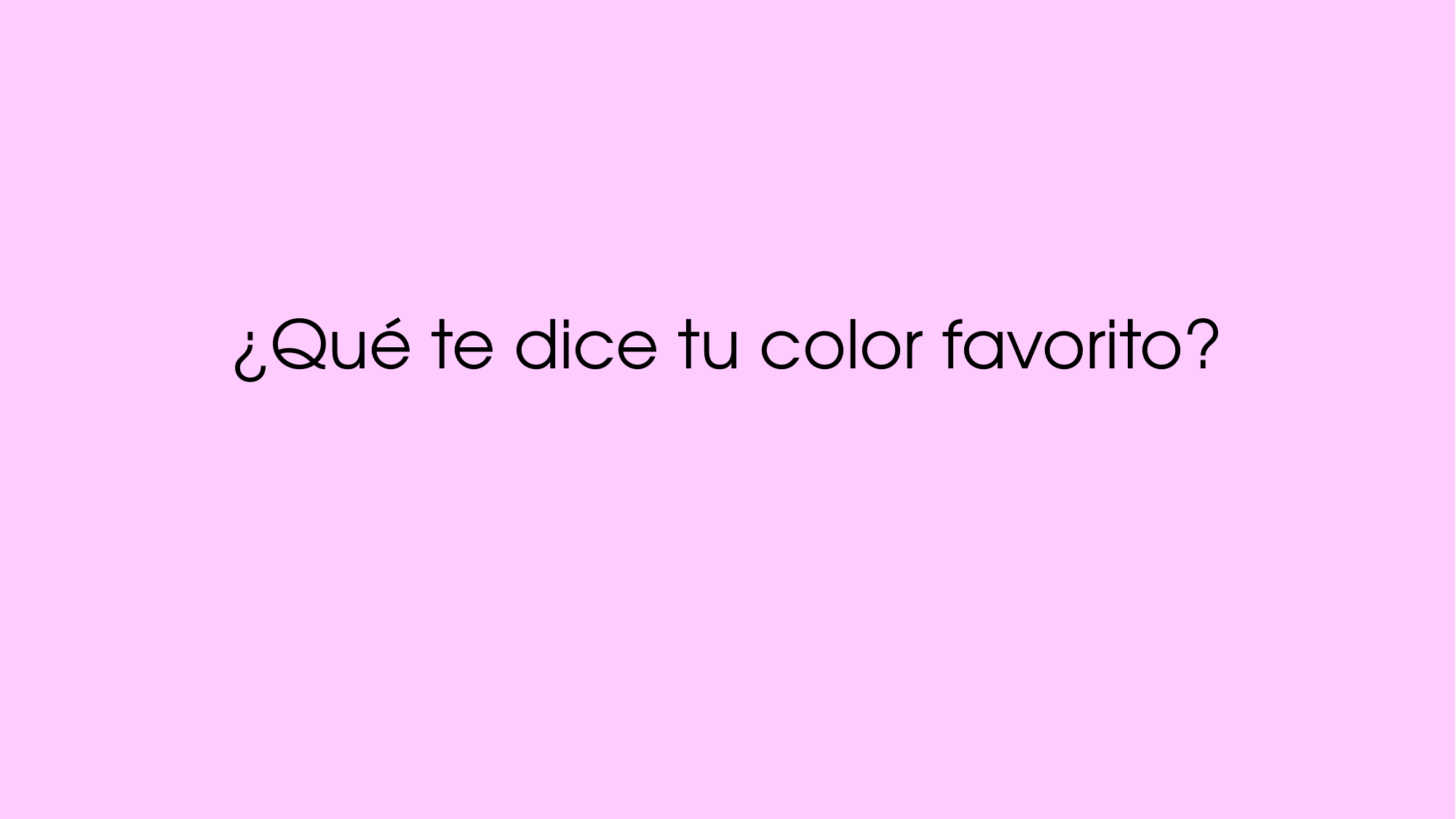

# ¿Qué te dice tu color favorito?